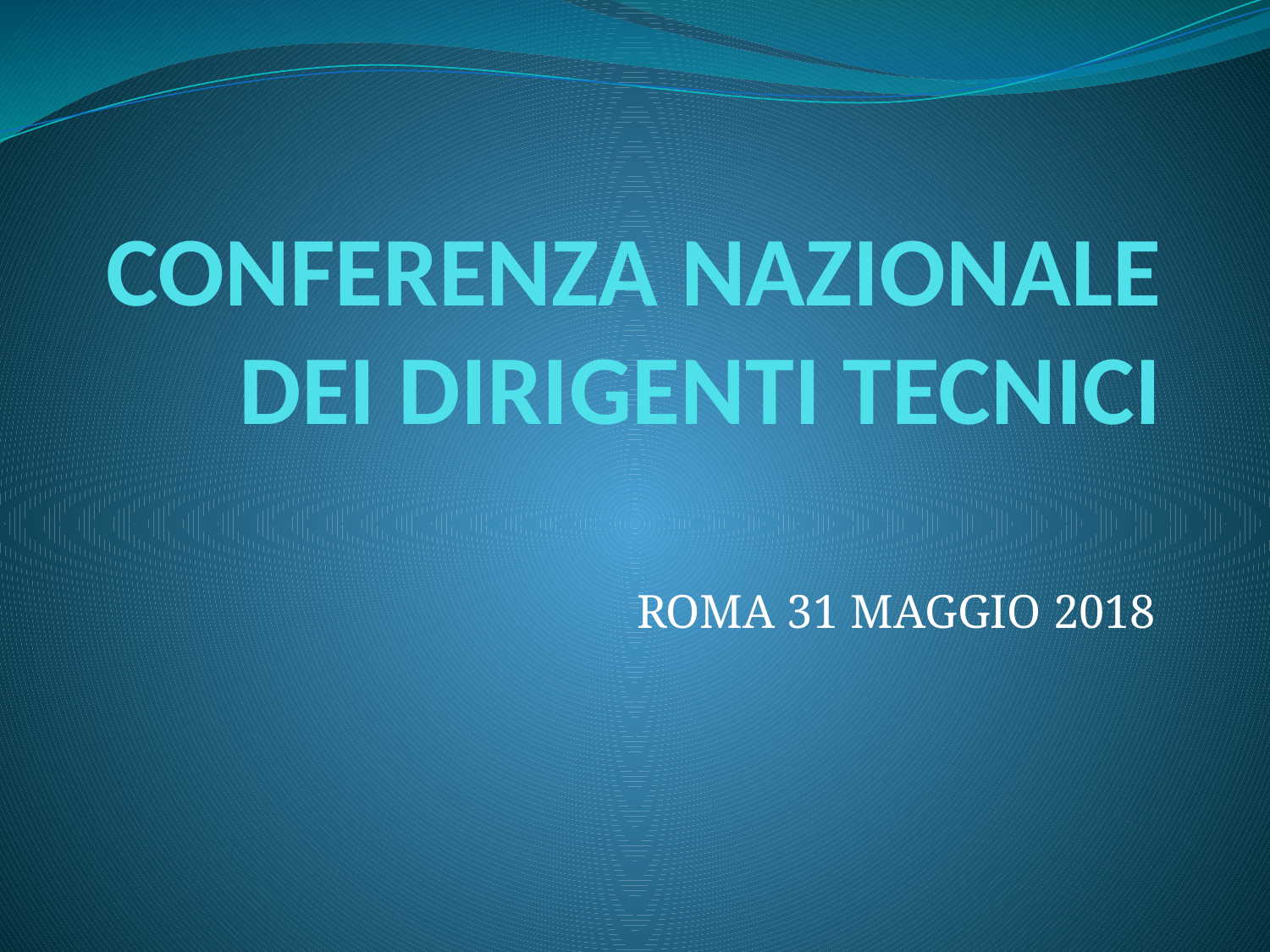

# CONFERENZA NAZIONALE DEI DIRIGENTI TECNICI

ROMA 31 MAGGIO 2018